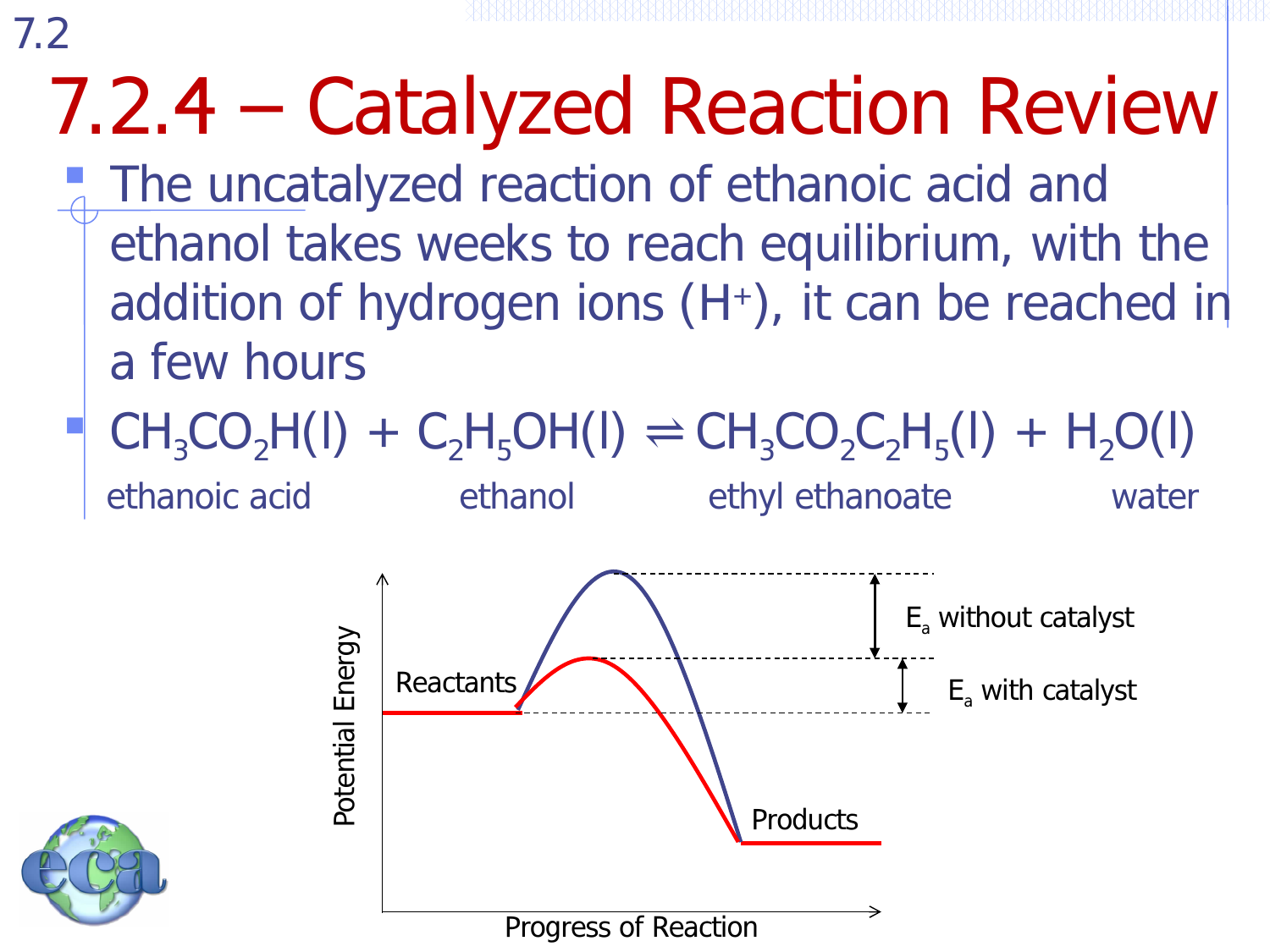

# 7.2.4 – Catalyzed Reaction Review
The uncatalyzed reaction of ethanoic acid and ethanol takes weeks to reach equilibrium, with the addition of hydrogen ions (H+), it can be reached in a few hours
CH3CO2H(l) + C2H5OH(l) ⇌ CH3CO2C2H5(l) + H2O(l)
    ethanoic acid	             ethanol	 ethyl ethanoate	   water

Ea without catalyst
Reactants

Ea with catalyst
Potential Energy
Products
Progress of Reaction